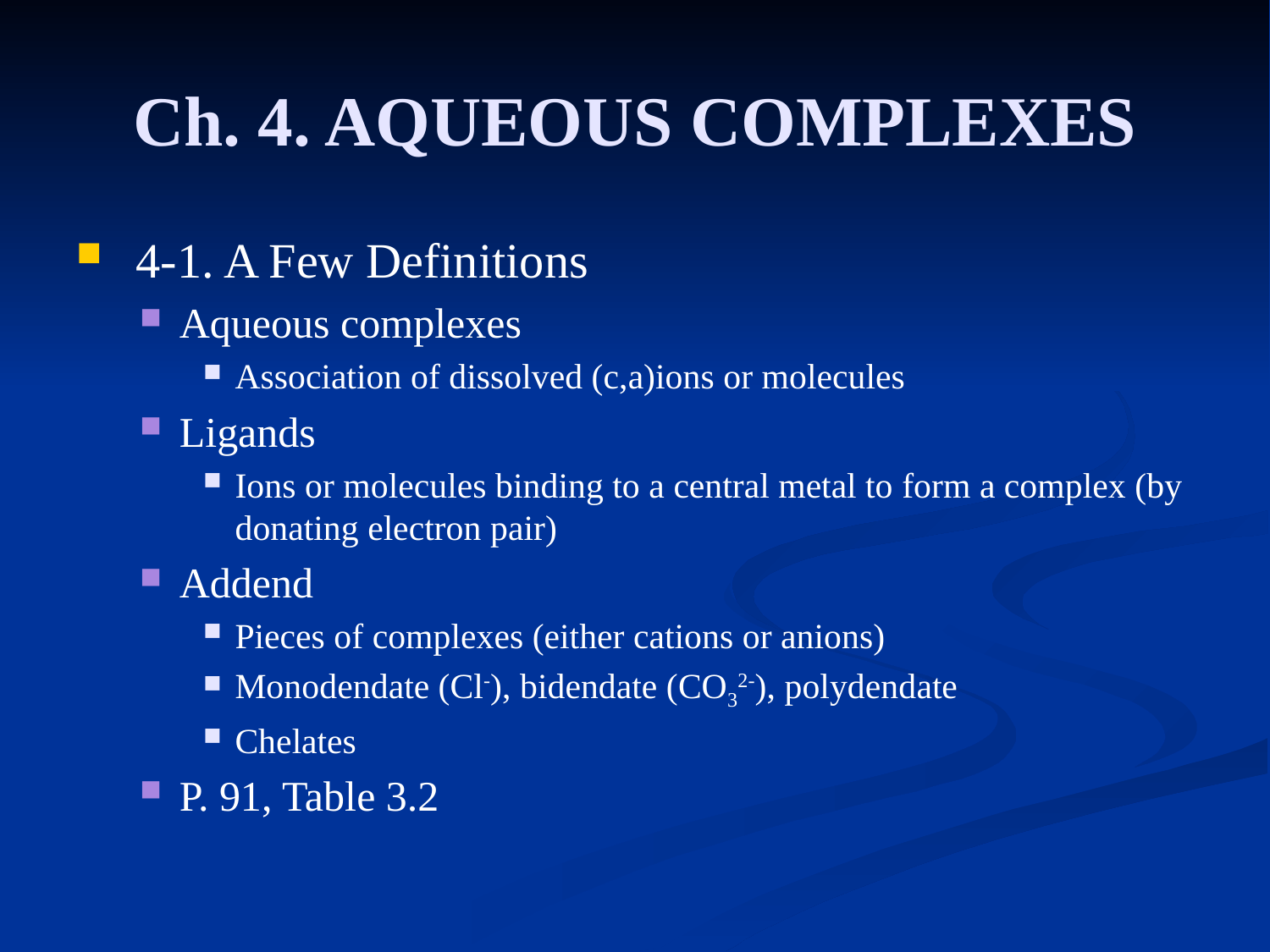

# Ch. 4. AQUEOUS COMPLEXES
 4-1. A Few Definitions
Aqueous complexes
Association of dissolved (c,a)ions or molecules
Ligands
Ions or molecules binding to a central metal to form a complex (by donating electron pair)
Addend
Pieces of complexes (either cations or anions)
Monodendate (Cl-), bidendate (CO32-), polydendate
Chelates
P. 91, Table 3.2